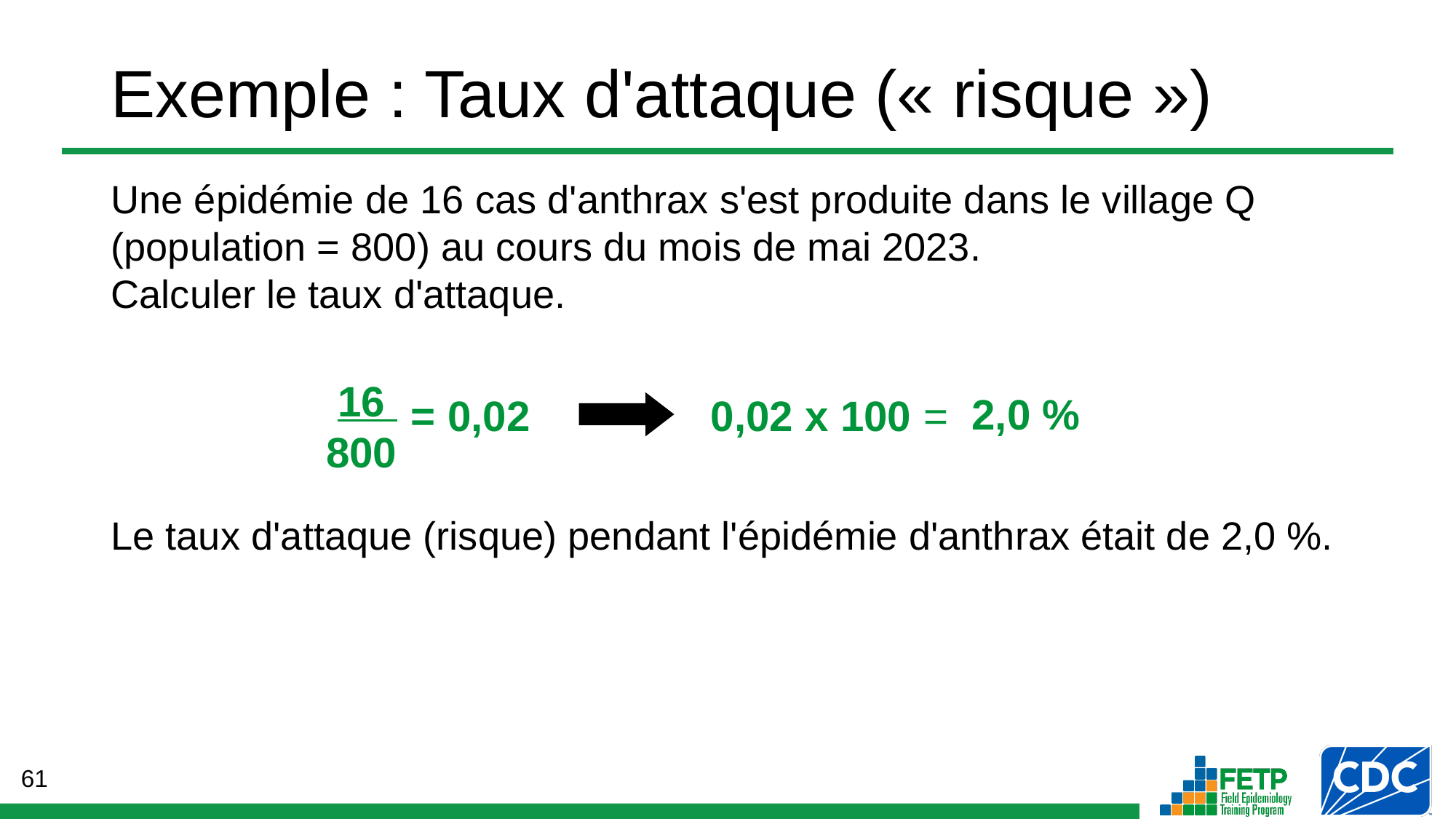

# Exemple : Taux d'attaque (« risque »)
Une épidémie de 16 cas d'anthrax s'est produite dans le village Q (population = 800) au cours du mois de mai 2023.
Calculer le taux d'attaque.

Le taux d'attaque (risque) pendant l'épidémie d'anthrax était de 2,0 %.

 16
800
2,0 %
= 0,02
0,02 x 100 =